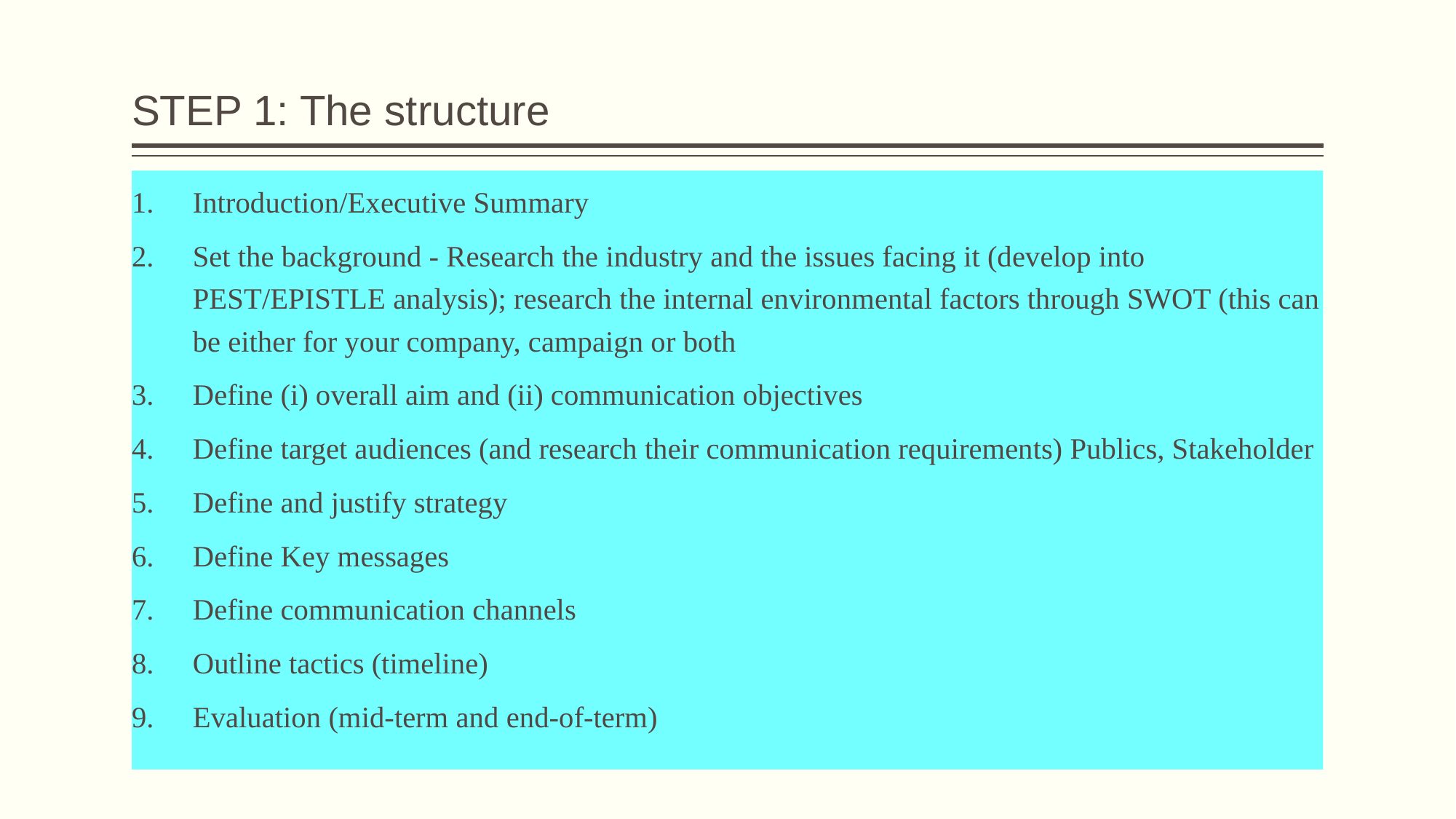

# STEP 1: The structure
Introduction/Executive Summary
Set the background - Research the industry and the issues facing it (develop into PEST/EPISTLE analysis); research the internal environmental factors through SWOT (this can be either for your company, campaign or both
Define (i) overall aim and (ii) communication objectives
Define target audiences (and research their communication requirements) Publics, Stakeholder
Define and justify strategy
Define Key messages
Define communication channels
Outline tactics (timeline)
Evaluation (mid-term and end-of-term)